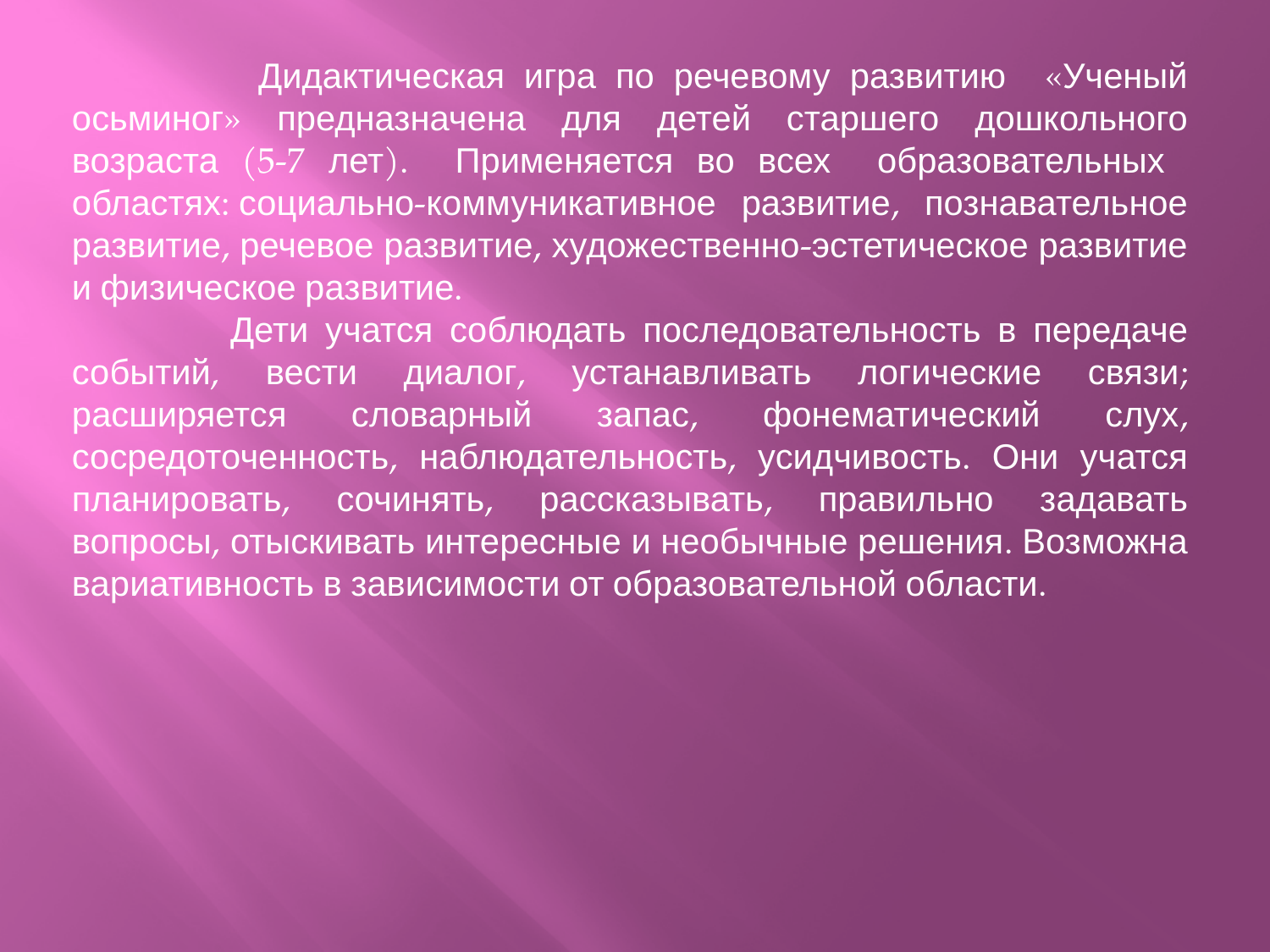

Дидактическая игра по речевому развитию  «Ученый осьминог» предназначена для детей старшего дошкольного возраста (5-7 лет).  Применяется во всех  образовательных  областях: социально-коммуникативное развитие, познавательное развитие, речевое развитие, художественно-эстетическое развитие и физическое развитие.
         Дети учатся соблюдать последовательность в передаче событий, вести диалог, устанавливать логические связи; расширяется словарный запас, фонематический слух, сосредоточенность, наблюдательность, усидчивость. Они учатся планировать, сочинять, рассказывать, правильно задавать вопросы, отыскивать интересные и необычные решения. Возможна вариативность в зависимости от образовательной области.